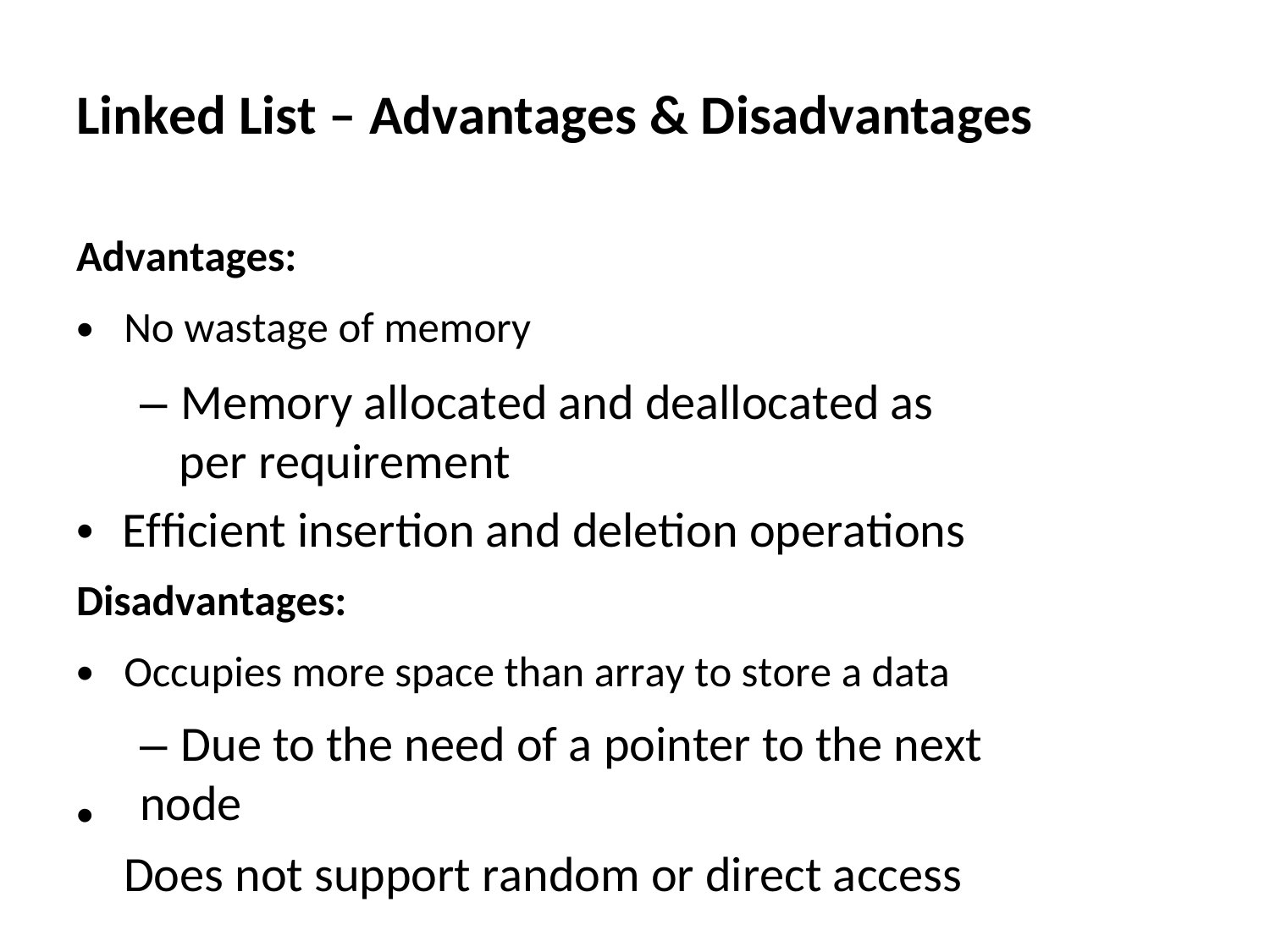

Linked List – Advantages & Disadvantages
Advantages:
•
No wastage of memory
– Memory allocated and deallocated as per requirement
Efficient insertion and deletion operations
•
Disadvantages:
•
Occupies more space than array to store a data
– Due to the need of a pointer to the next node
Does not support random or direct access
•